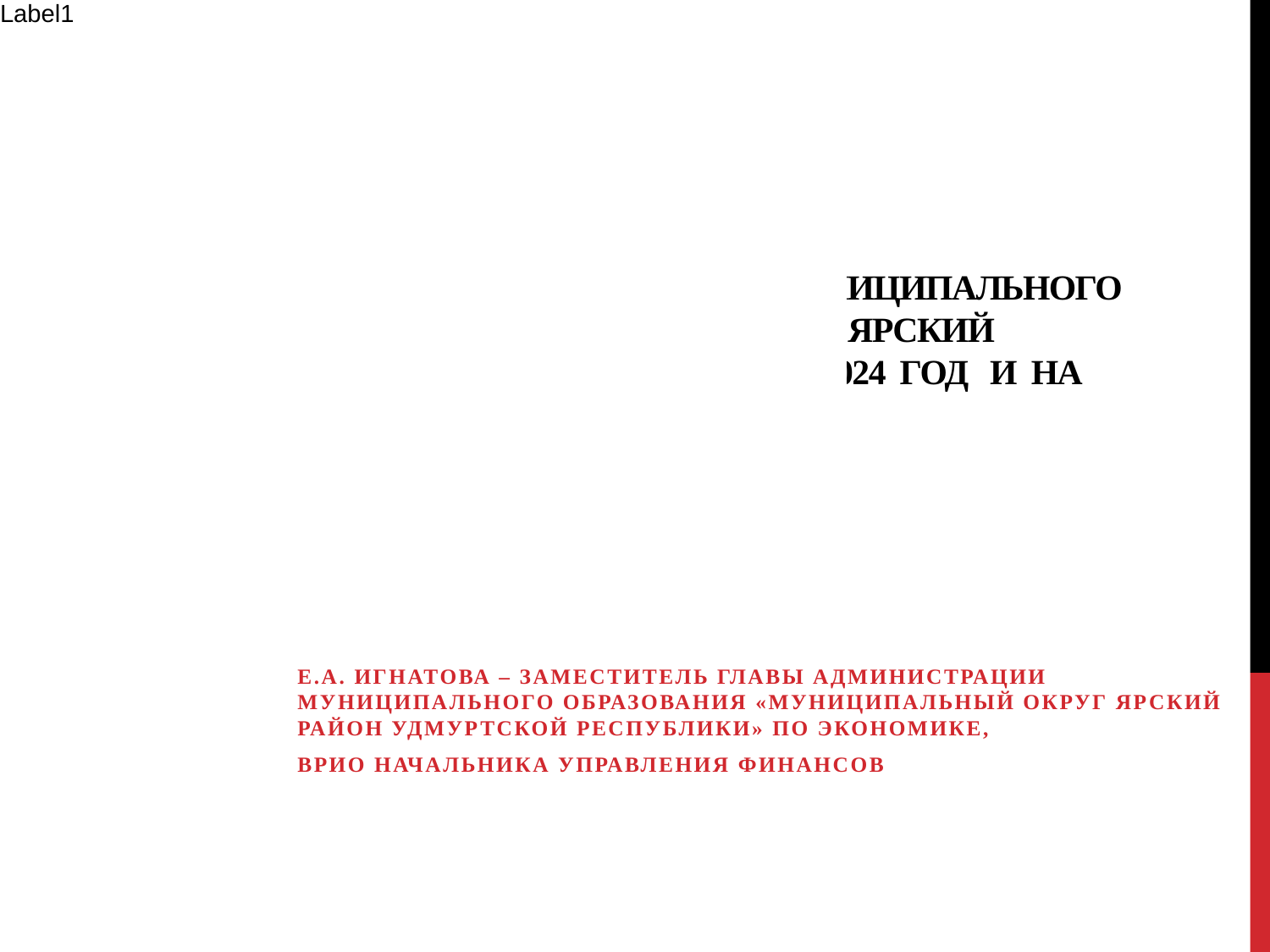

# к   проекту  решения   «О  бюджете   муниципального  образования «Муниципальный   округ  Ярский   район   Удмуртской   Республики»   на 2024  год   и  на плановый   период   2025   и   2026   годов»
Е.А. Игнатова – заместитель главы Администрации муниципального образования «Муниципальный округ Ярский район Удмуртской Республики» по экономике,
ВРИО начальника Управления финансов